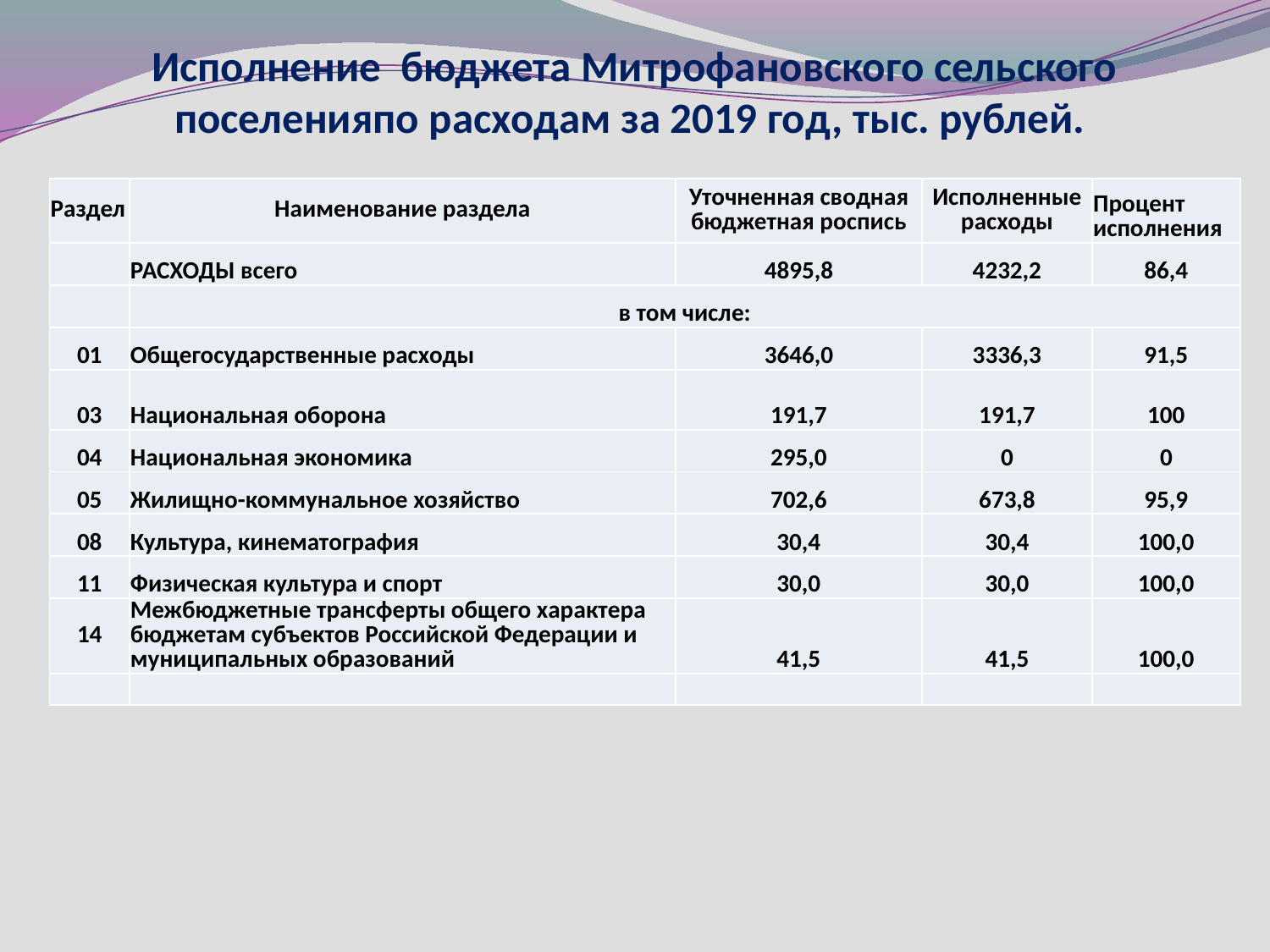

# Исполнение  бюджета Митрофановского сельского поселенияпо расходам за 2019 год, тыс. рублей.
| Раздел | Наименование раздела | Уточненная сводная бюджетная роспись | Исполненные расходы | Процент исполнения |
| --- | --- | --- | --- | --- |
|  | РАСХОДЫ всего | 4895,8 | 4232,2 | 86,4 |
|  | в том числе: |  |  |  |
| 01 | Общегосударственные расходы | 3646,0 | 3336,3 | 91,5 |
| 03 | Национальная оборона | 191,7 | 191,7 | 100 |
| 04 | Национальная экономика | 295,0 | 0 | 0 |
| 05 | Жилищно-коммунальное хозяйство | 702,6 | 673,8 | 95,9 |
| 08 | Культура, кинематография | 30,4 | 30,4 | 100,0 |
| 11 | Физическая культура и спорт | 30,0 | 30,0 | 100,0 |
| 14 | Межбюджетные трансферты общего характера бюджетам субъектов Российской Федерации и муниципальных образований | 41,5 | 41,5 | 100,0 |
|  |  |  |  |  |